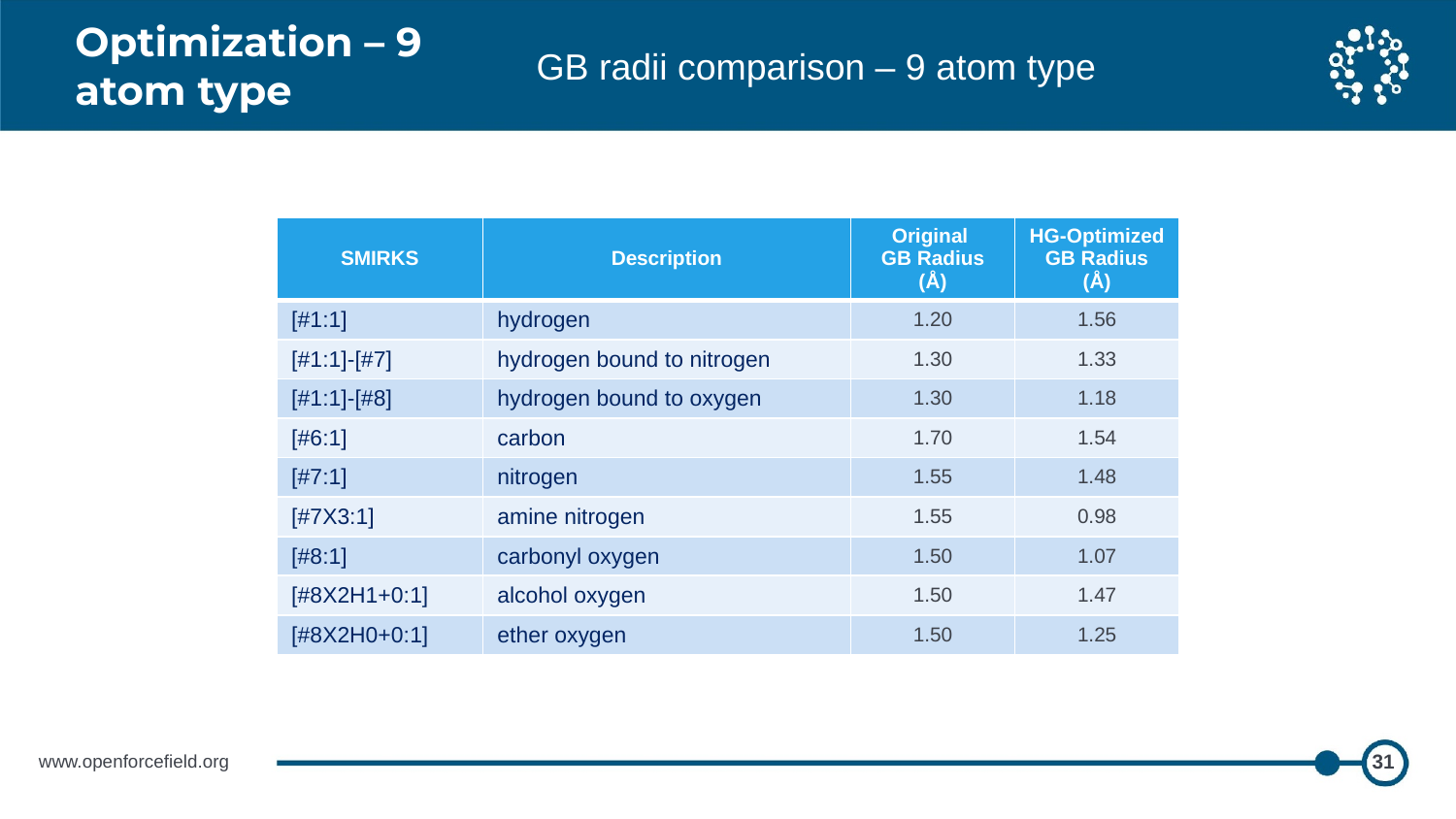

# Optimization – 9 atom type
GB radii comparison – 9 atom type
| SMIRKS | Description | Original GB Radius (Å) | HG-Optimized GB Radius (Å) |
| --- | --- | --- | --- |
| [#1:1] | hydrogen | 1.20 | 1.56 |
| [#1:1]-[#7] | hydrogen bound to nitrogen | 1.30 | 1.33 |
| [#1:1]-[#8] | hydrogen bound to oxygen | 1.30 | 1.18 |
| [#6:1] | carbon | 1.70 | 1.54 |
| [#7:1] | nitrogen | 1.55 | 1.48 |
| [#7X3:1] | amine nitrogen | 1.55 | 0.98 |
| [#8:1] | carbonyl oxygen | 1.50 | 1.07 |
| [#8X2H1+0:1] | alcohol oxygen | 1.50 | 1.47 |
| [#8X2H0+0:1] | ether oxygen | 1.50 | 1.25 |
31